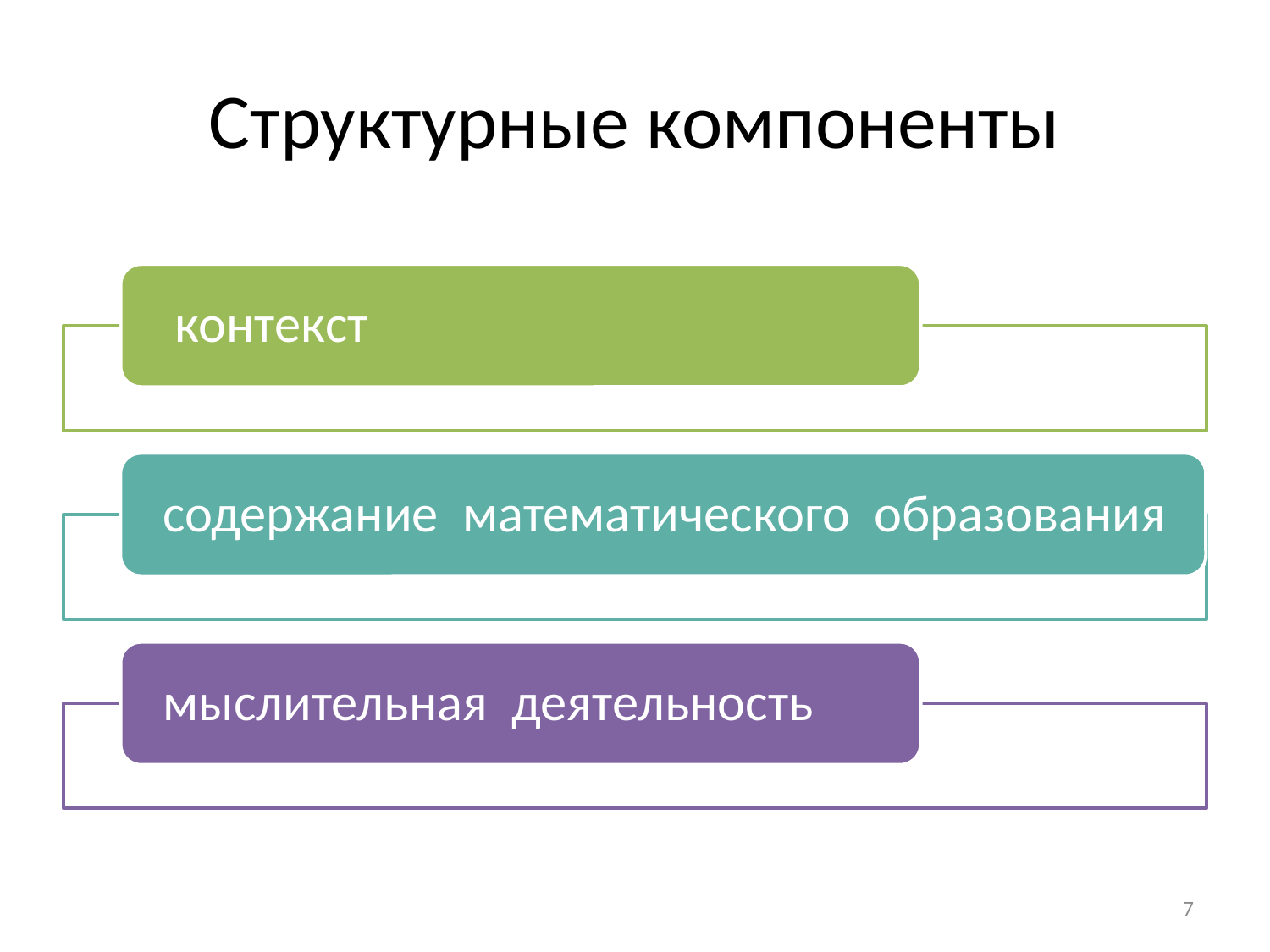

# Структурные компоненты
 контекст
содержание  математического  образования
мыслительная  деятельность
7